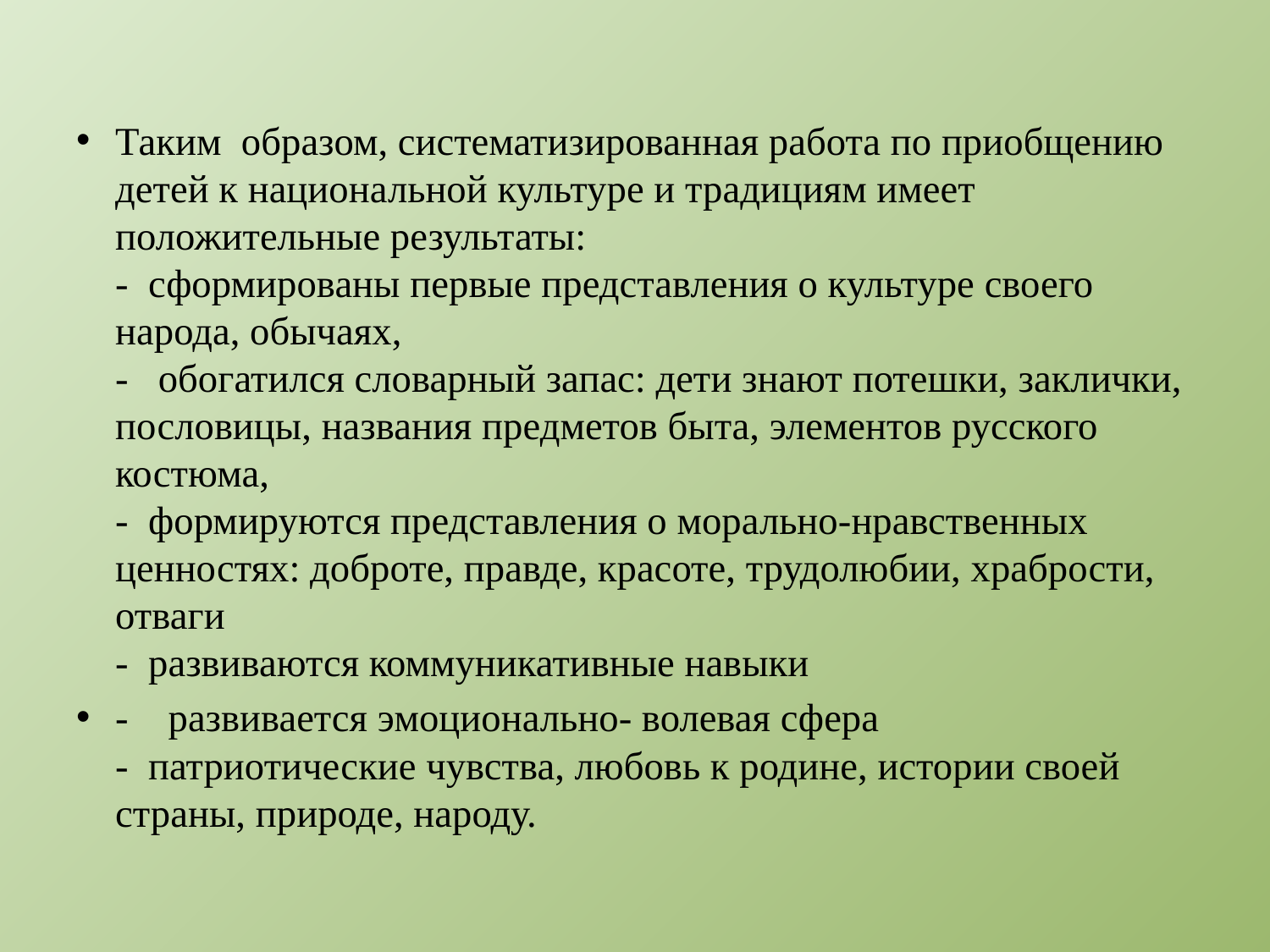

#
Таким  образом, систематизированная работа по приобщению детей к национальной культуре и традициям имеет положительные результаты:
-  сформированы первые представления о культуре своего народа, обычаях,
-   обогатился словарный запас: дети знают потешки, заклички, пословицы, названия предметов быта, элементов русского костюма,
-  формируются представления о морально-нравственных ценностях: доброте, правде, красоте, трудолюбии, храбрости, отваги
-  развиваются коммуникативные навыки
-    развивается эмоционально- волевая сфера
-  патриотические чувства, любовь к родине, истории своей страны, природе, народу.